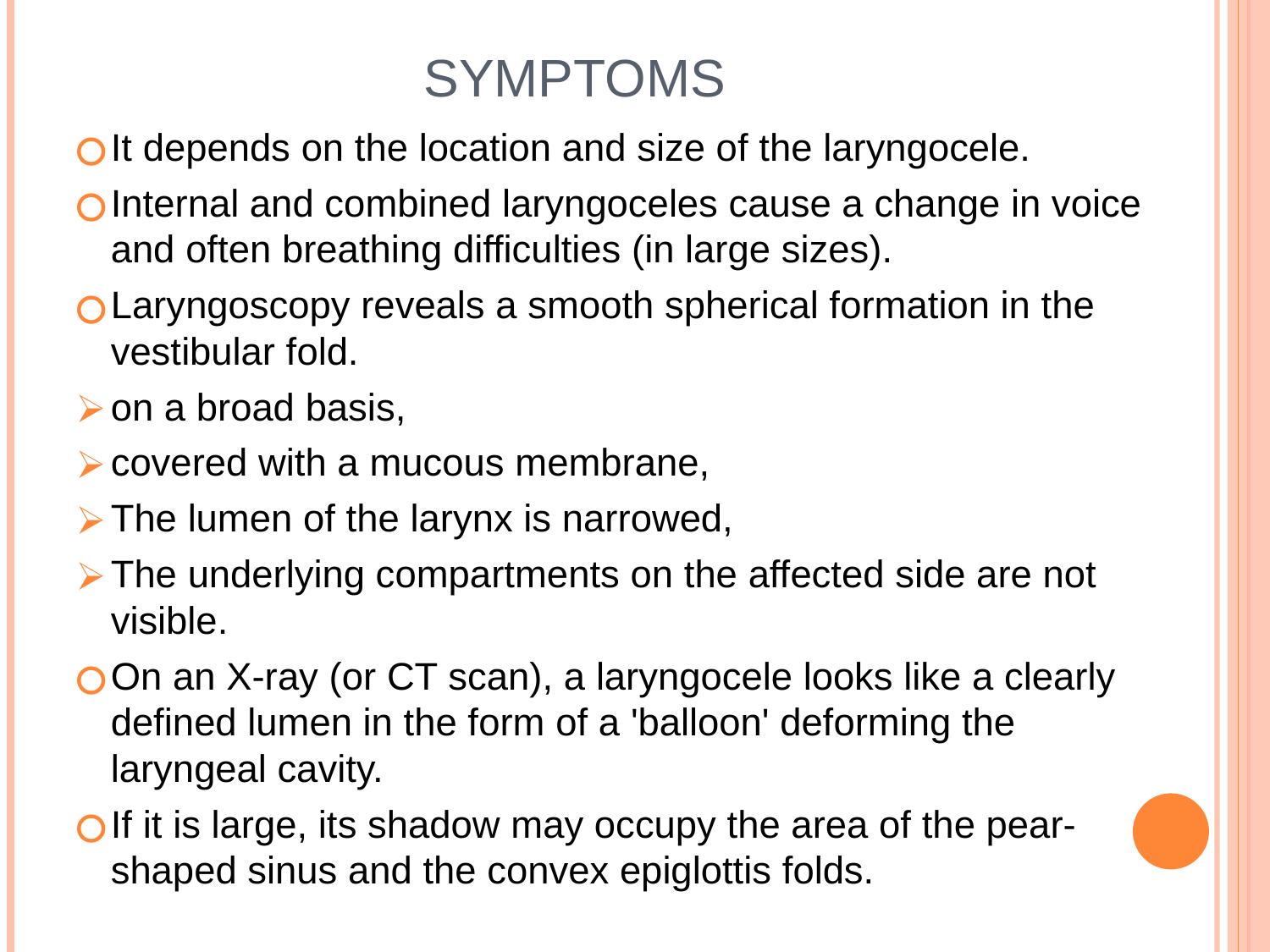

# Symptoms
It depends on the location and size of the laryngocele.
Internal and combined laryngoceles cause a change in voice and often breathing difficulties (in large sizes).
Laryngoscopy reveals a smooth spherical formation in the vestibular fold.
on a broad basis,
covered with a mucous membrane,
The lumen of the larynx is narrowed,
The underlying compartments on the affected side are not visible.
On an X-ray (or CT scan), a laryngocele looks like a clearly defined lumen in the form of a 'balloon' deforming the laryngeal cavity.
If it is large, its shadow may occupy the area of the pear-shaped sinus and the convex epiglottis folds.